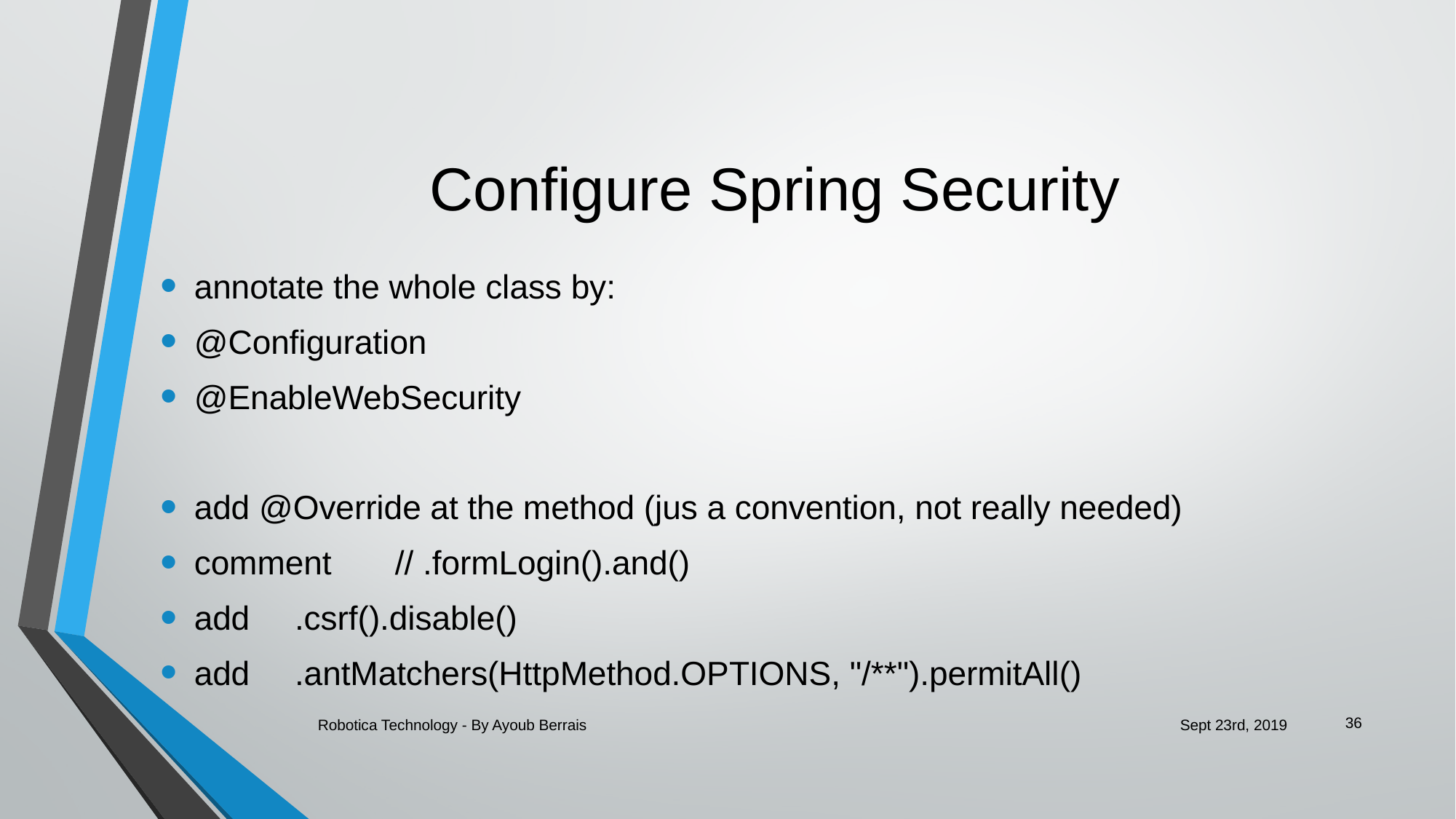

# Configure Spring Security
annotate the whole class by:
@Configuration
@EnableWebSecurity

add @Override at the method (jus a convention, not really needed)
comment 			// .formLogin().and()
add 			.csrf().disable()
add 			.antMatchers(HttpMethod.OPTIONS, "/**").permitAll()

36
Robotica Technology - By Ayoub Berrais
Sept 23rd, 2019